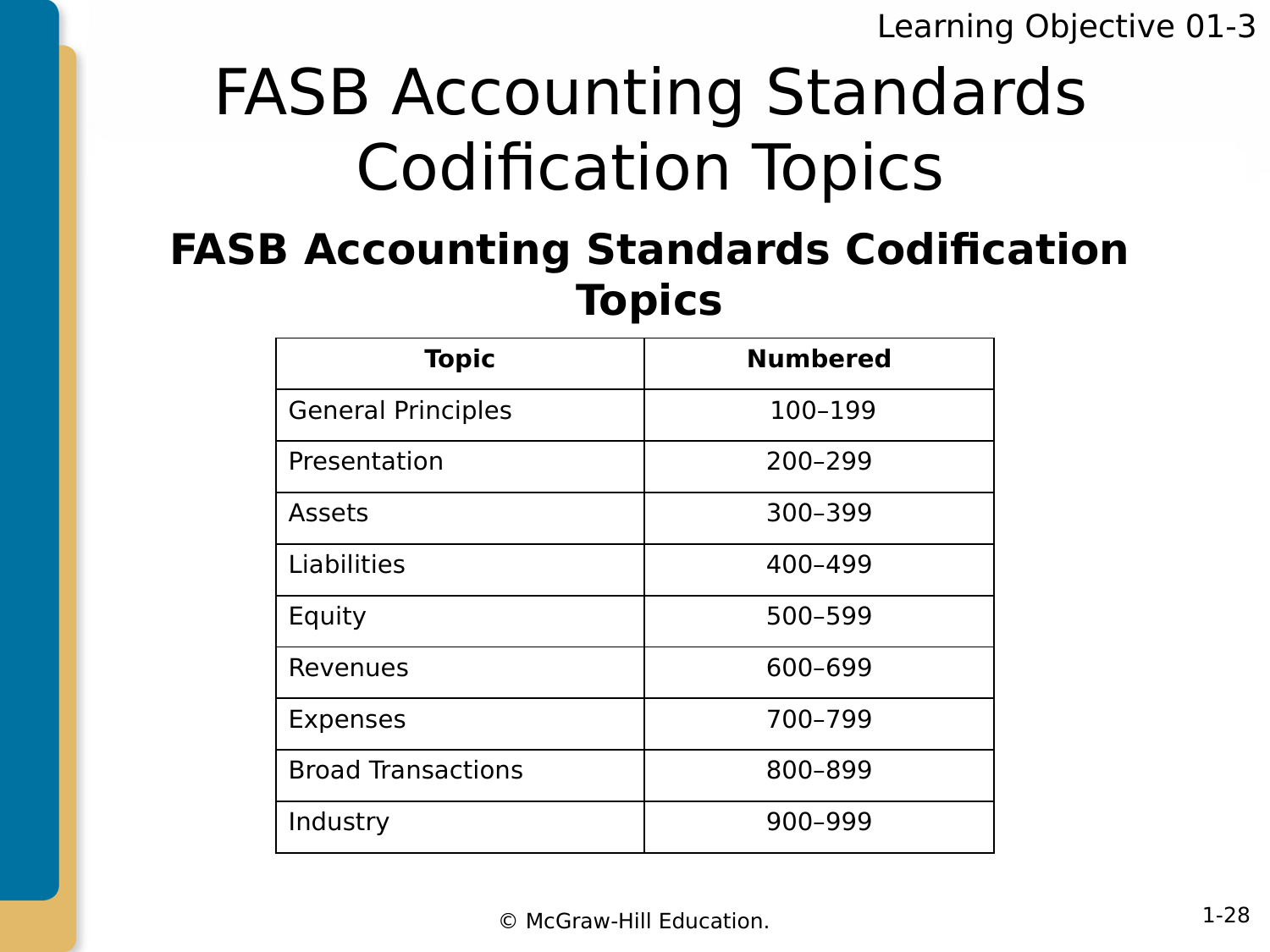

Learning Objective 01-3
# FASB Accounting Standards Codification Topics
FASB Accounting Standards Codification Topics
| Topic | Numbered |
| --- | --- |
| General Principles | 100–199 |
| Presentation | 200–299 |
| Assets | 300–399 |
| Liabilities | 400–499 |
| Equity | 500–599 |
| Revenues | 600–699 |
| Expenses | 700–799 |
| Broad Transactions | 800–899 |
| Industry | 900–999 |